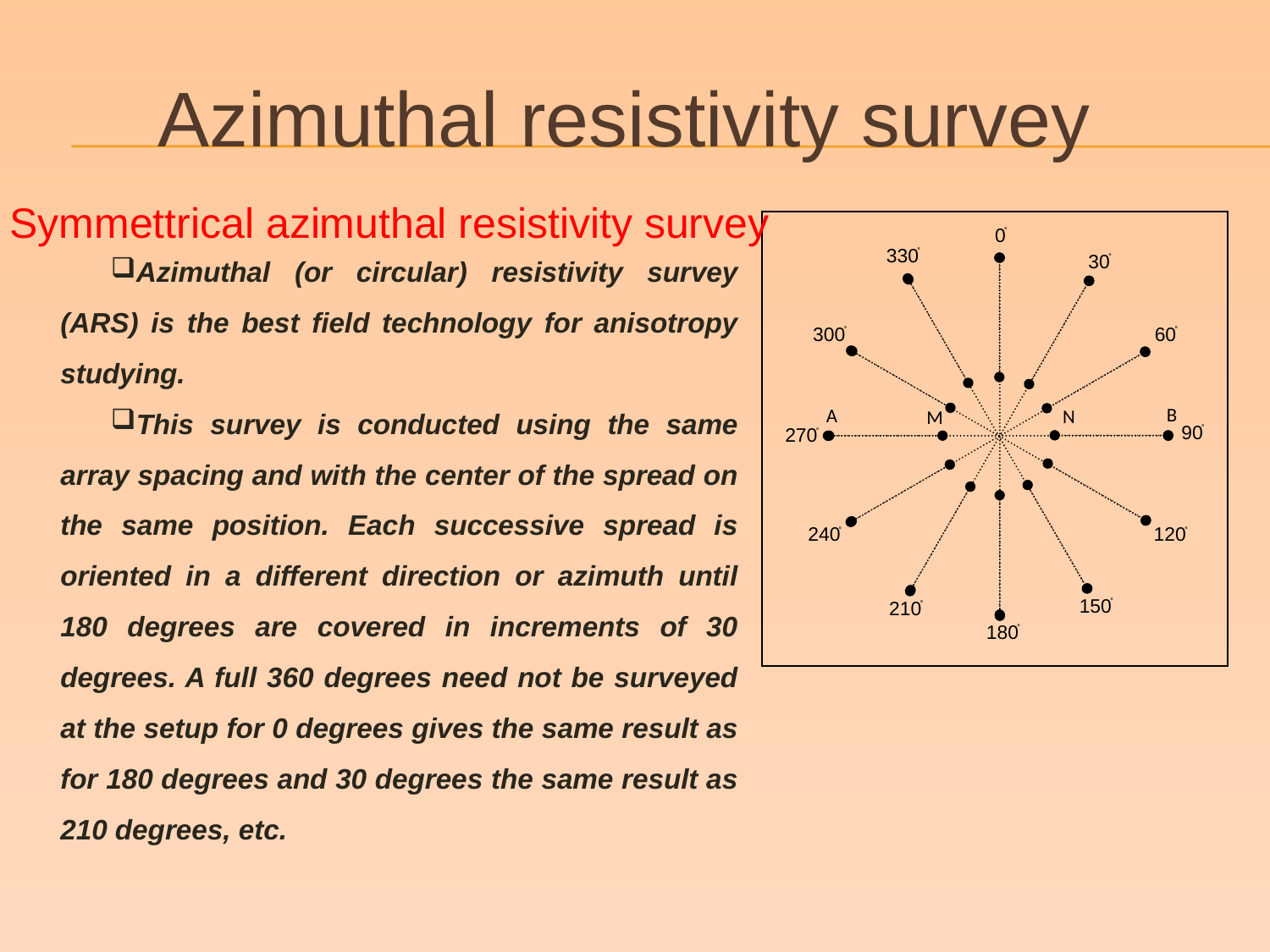

Azimuthal resistivity survey
Symmettrical azimuthal resistivity survey

0̊
330̊
30̊

B
A
N
M
300̊
60̊
90̊
270̊
240̊
120̊
150̊
210̊
180̊
Azimuthal (or circular) resistivity survey (ARS) is the best field technology for anisotropy studying.
This survey is conducted using the same array spacing and with the center of the spread on the same position. Each successive spread is oriented in a different direction or azimuth until 180 degrees are covered in increments of 30 degrees. A full 360 degrees need not be surveyed at the setup for 0 degrees gives the same result as for 180 degrees and 30 degrees the same result as 210 degrees, etc.